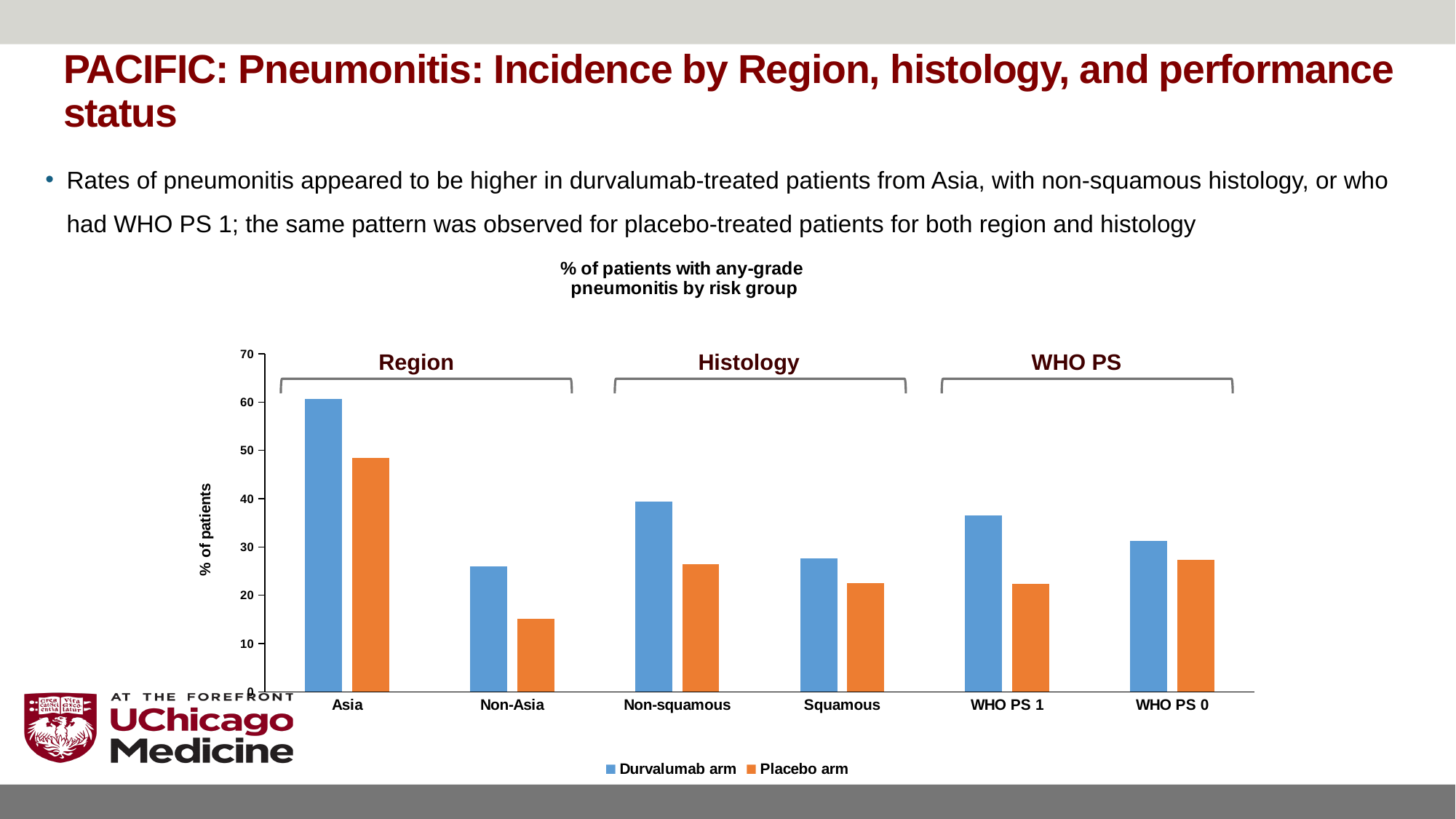

# PACIFIC: Pneumonitis: Incidence by Region, histology, and performance status
Rates of pneumonitis appeared to be higher in durvalumab-treated patients from Asia, with non-squamous histology, or who had WHO PS 1; the same pattern was observed for placebo-treated patients for both region and histology

### Chart: % of patients with any-grade pneumonitis by risk group

| Category | Durvalumab arm | Placebo arm |
|---|---|---|
| Asia | 60.6 | 48.5 |
| Non-Asia | 26.0 | 15.1 |
| Non-squamous | 39.4 | 26.5 |
| Squamous | 27.6 | 22.5 |
| WHO PS 1 | 36.5 | 22.3 |
| WHO PS 0 | 31.2 | 27.4 |
Region
Histology
WHO PS